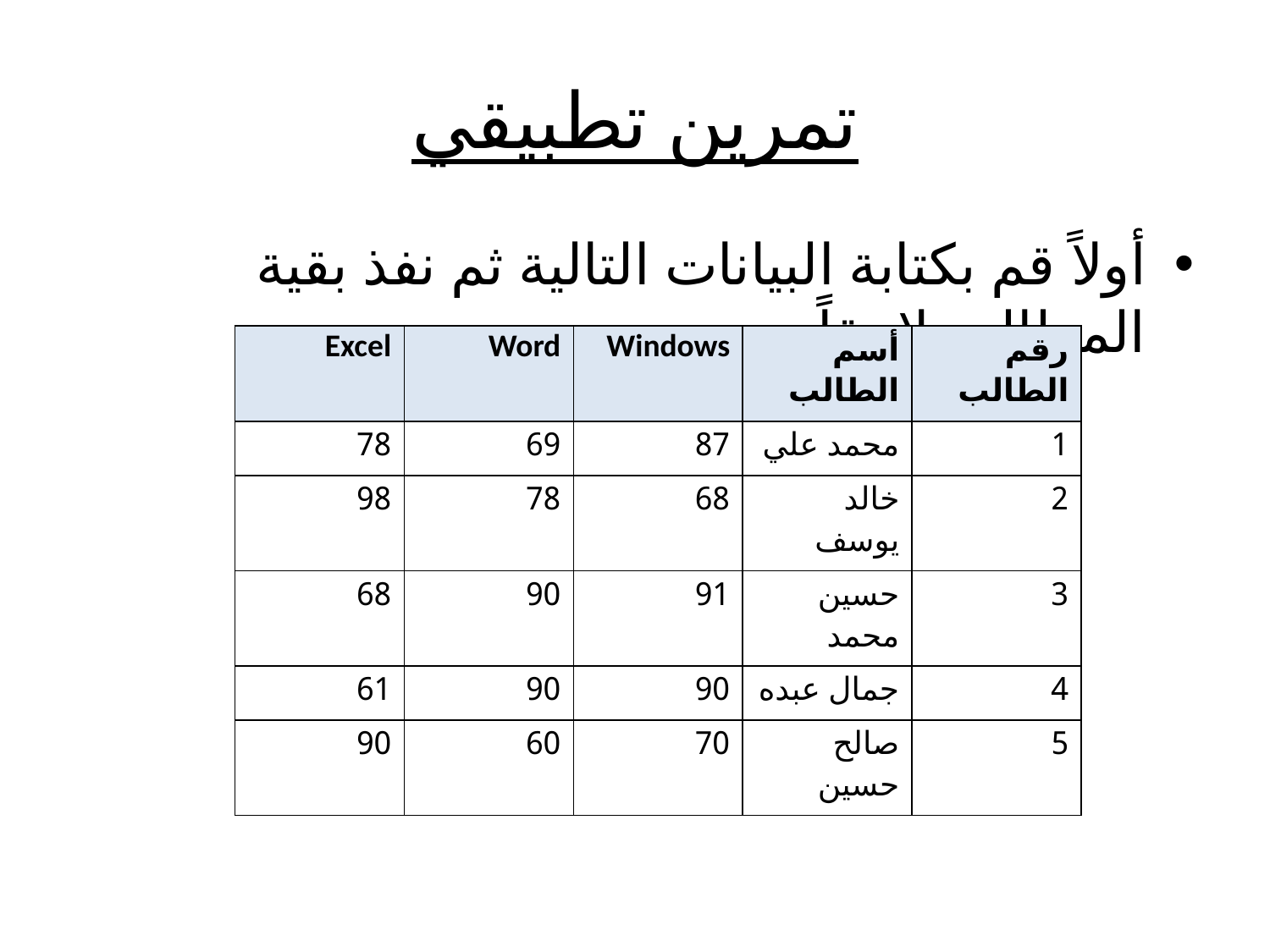

# تمرين تطبيقي
أولاً قم بكتابة البيانات التالية ثم نفذ بقية المطالب لاحقاً

| Excel | Word | Windows | أسم الطالب | رقم الطالب |
| --- | --- | --- | --- | --- |
| 78 | 69 | 87 | محمد علي | 1 |
| 98 | 78 | 68 | خالد يوسف | 2 |
| 68 | 90 | 91 | حسين محمد | 3 |
| 61 | 90 | 90 | جمال عبده | 4 |
| 90 | 60 | 70 | صالح حسين | 5 |